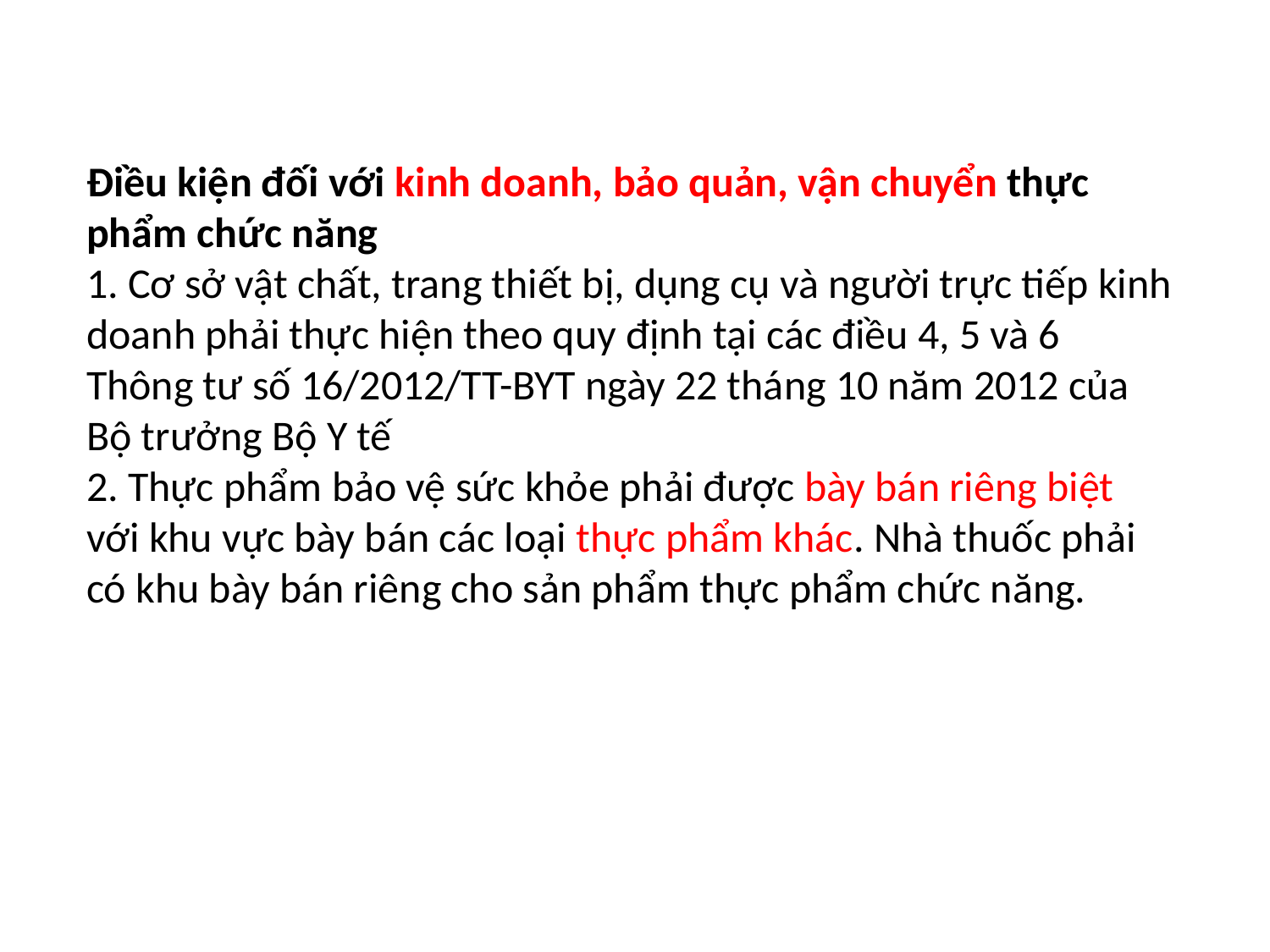

Điều kiện đối với kinh doanh, bảo quản, vận chuyển thực phẩm chức năng
1. Cơ sở vật chất, trang thiết bị, dụng cụ và người trực tiếp kinh doanh phải thực hiện theo quy định tại các điều 4, 5 và 6 Thông tư số 16/2012/TT-BYT ngày 22 tháng 10 năm 2012 của Bộ trưởng Bộ Y tế
2. Thực phẩm bảo vệ sức khỏe phải được bày bán riêng biệt với khu vực bày bán các loại thực phẩm khác. Nhà thuốc phải có khu bày bán riêng cho sản phẩm thực phẩm chức năng.